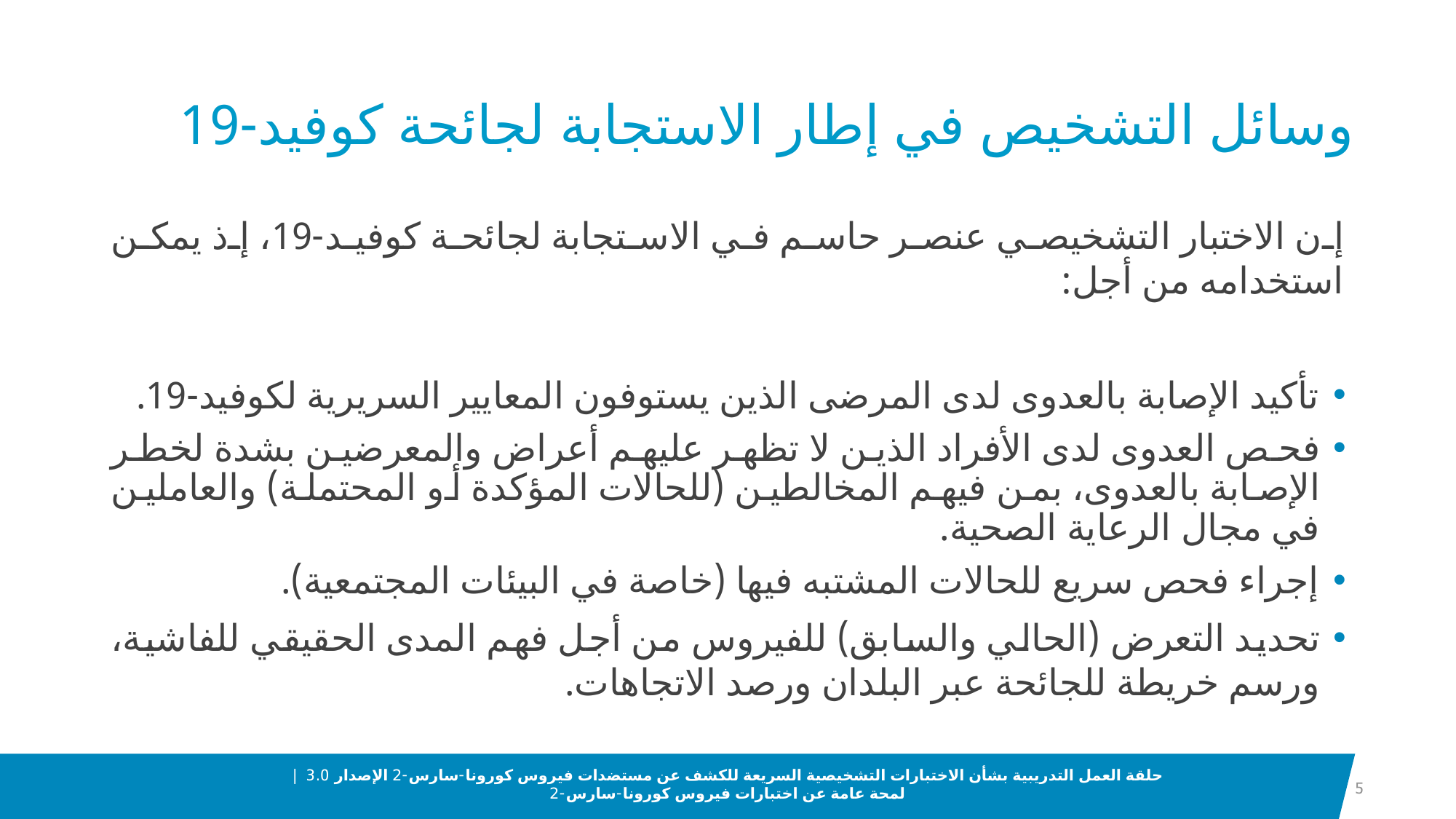

# وسائل التشخيص في إطار الاستجابة لجائحة كوفيد-19
إن الاختبار التشخيصي عنصر حاسم في الاستجابة لجائحة كوفيد-19، إذ يمكن استخدامه من أجل:

تأكيد الإصابة بالعدوى لدى المرضى الذين يستوفون المعايير السريرية لكوفيد-19.
فحص العدوى لدى الأفراد الذين لا تظهر عليهم أعراض والمعرضين بشدة لخطر الإصابة بالعدوى، بمن فيهم المخالطين (للحالات المؤكدة أو المحتملة) والعاملين في مجال الرعاية الصحية.
إجراء فحص سريع للحالات المشتبه فيها (خاصة في البيئات المجتمعية).
تحديد التعرض (الحالي والسابق) للفيروس من أجل فهم المدى الحقيقي للفاشية، ورسم خريطة للجائحة عبر البلدان ورصد الاتجاهات.

حلقة العمل التدريبية بشأن الاختبارات التشخيصية السريعة للكشف عن مستضدات فيروس كورونا-سارس-2 الإصدار 3.0 | لمحة عامة عن اختبارات فيروس كورونا-سارس-2
5